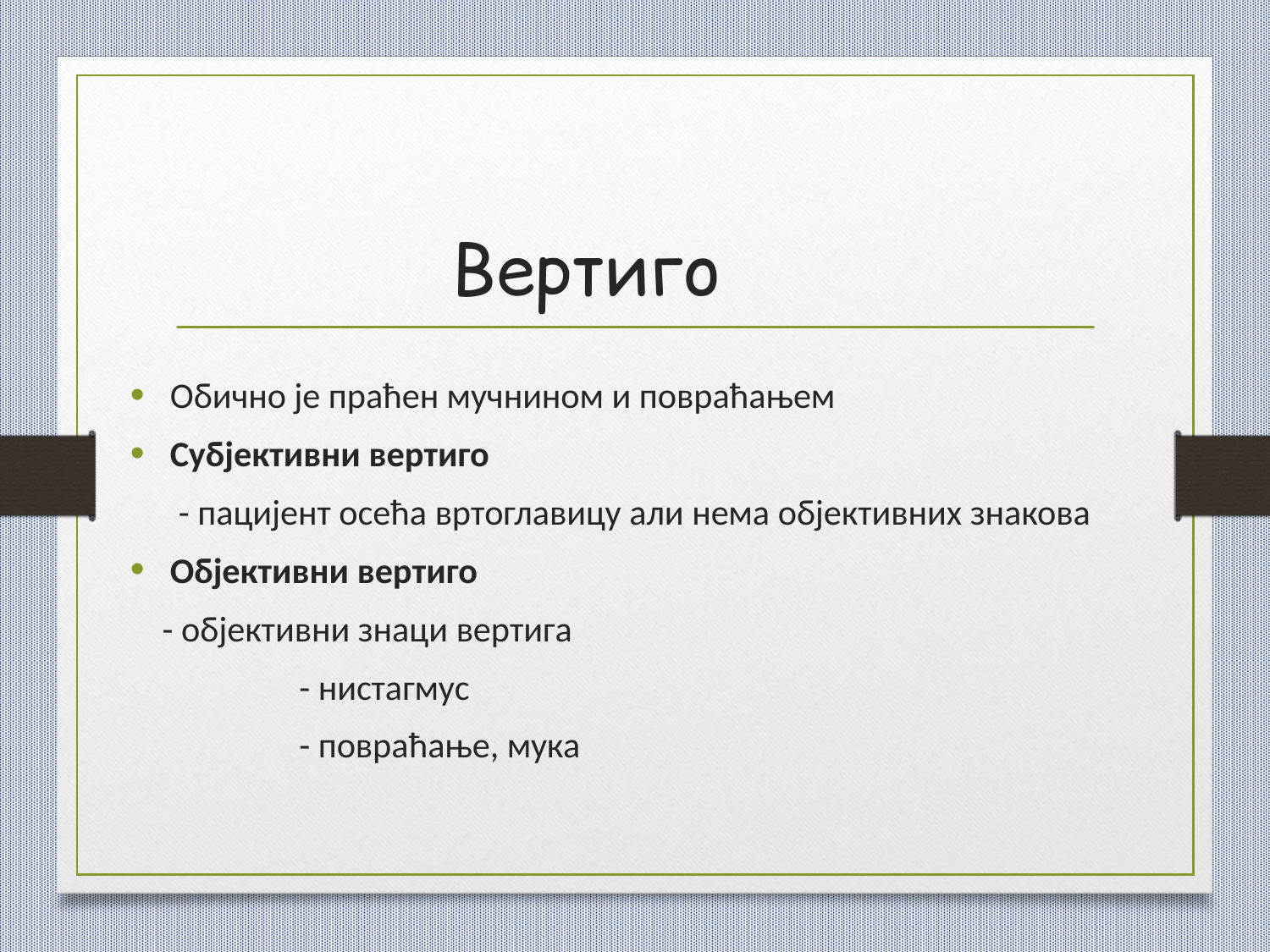

# Вертиго

Обично је праћен мучнином и повраћањем
Субјективни вертиго
      - пацијент осећа вртоглавицу али нема објективних знакова
Објективни вертиго
    - објективни знаци вертига
                     - нистагмус
                     - повраћање, мука